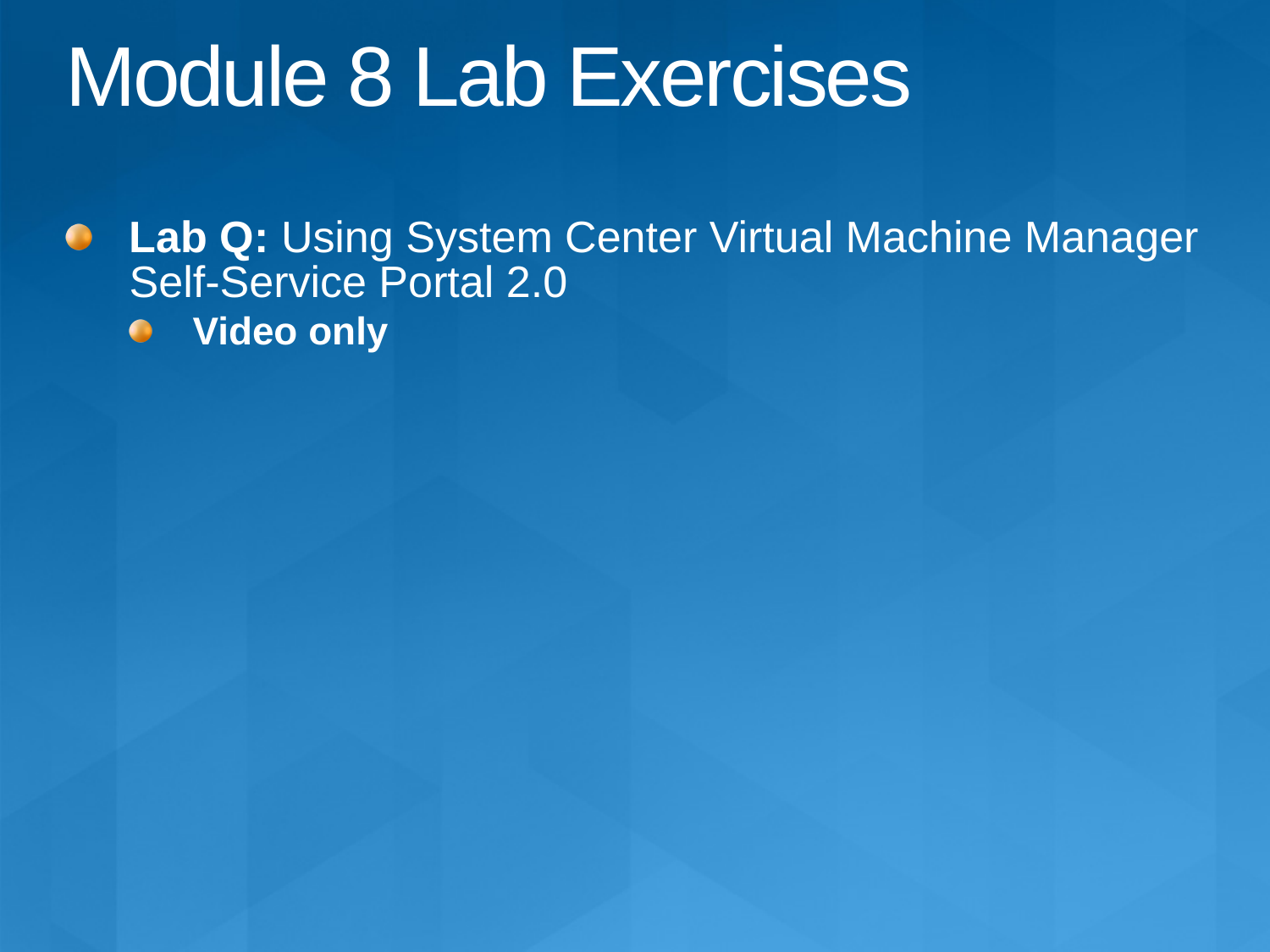

Module 8 Lab Exercises
Lab Q: Using System Center Virtual Machine Manager Self-Service Portal 2.0
Video only